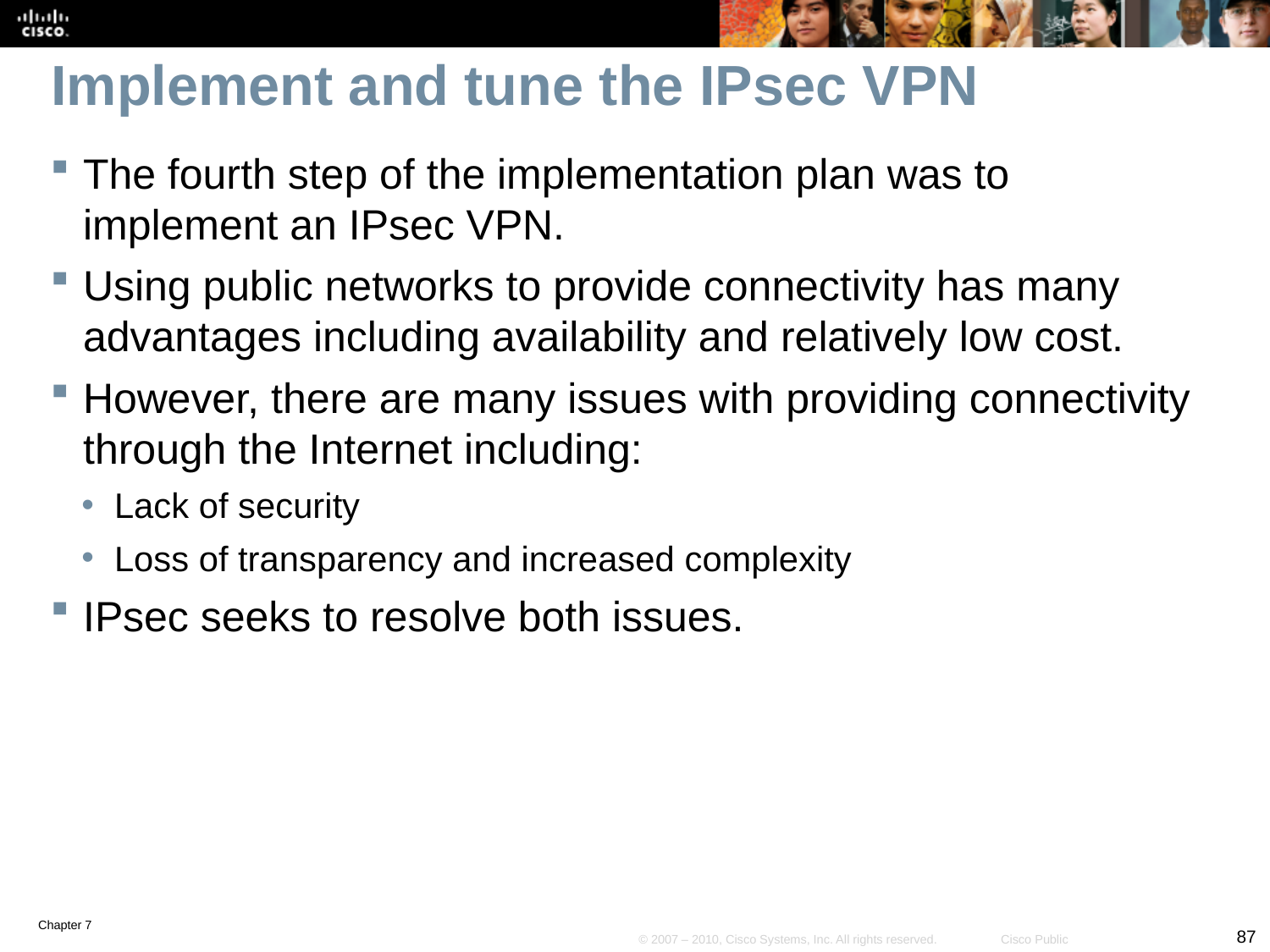

# Implement and tune the IPsec VPN
The fourth step of the implementation plan was to implement an IPsec VPN.
Using public networks to provide connectivity has many advantages including availability and relatively low cost.
However, there are many issues with providing connectivity through the Internet including:
Lack of security
Loss of transparency and increased complexity
IPsec seeks to resolve both issues.